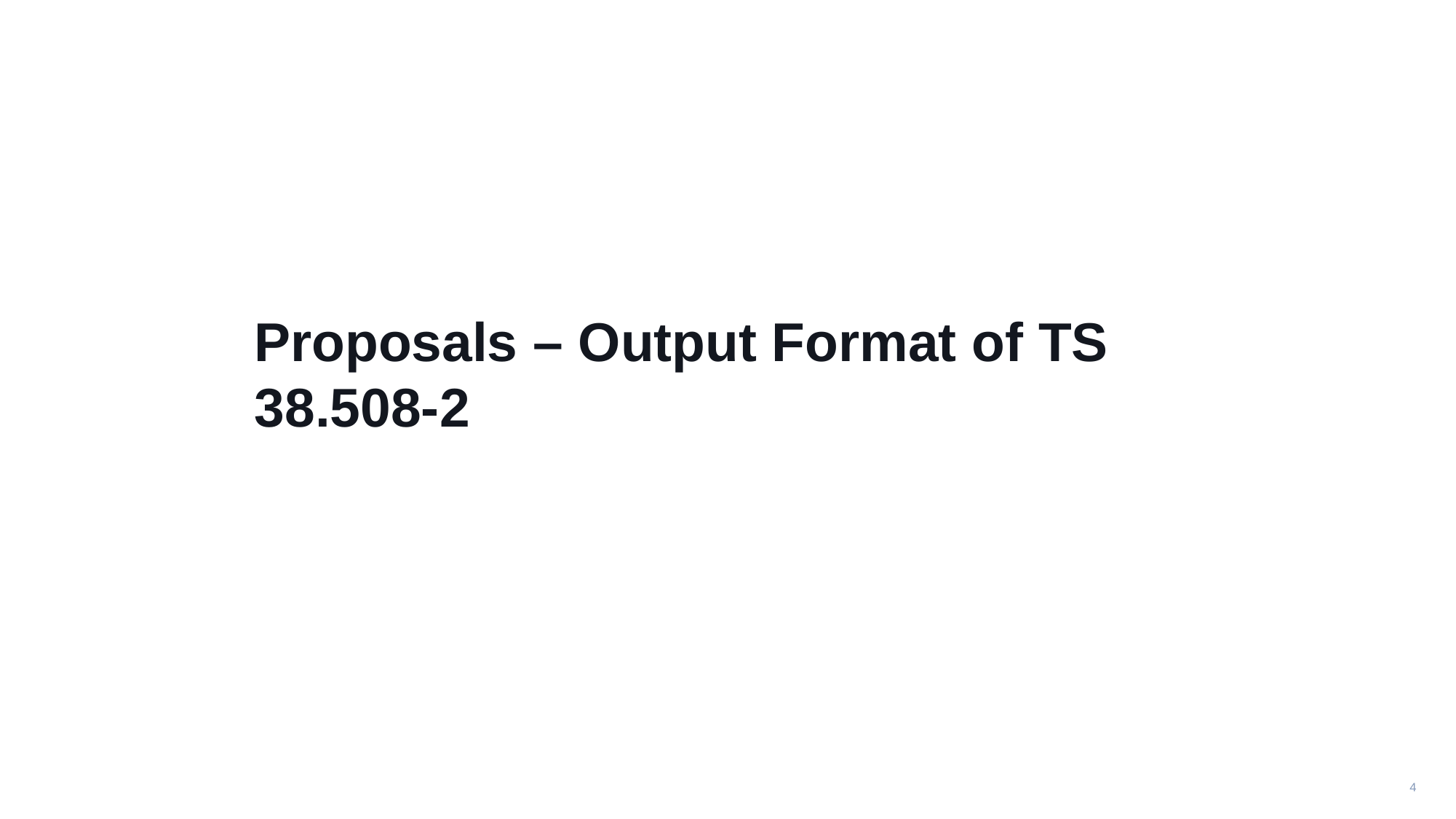

Proposals – Output Format of TS 38.508-2